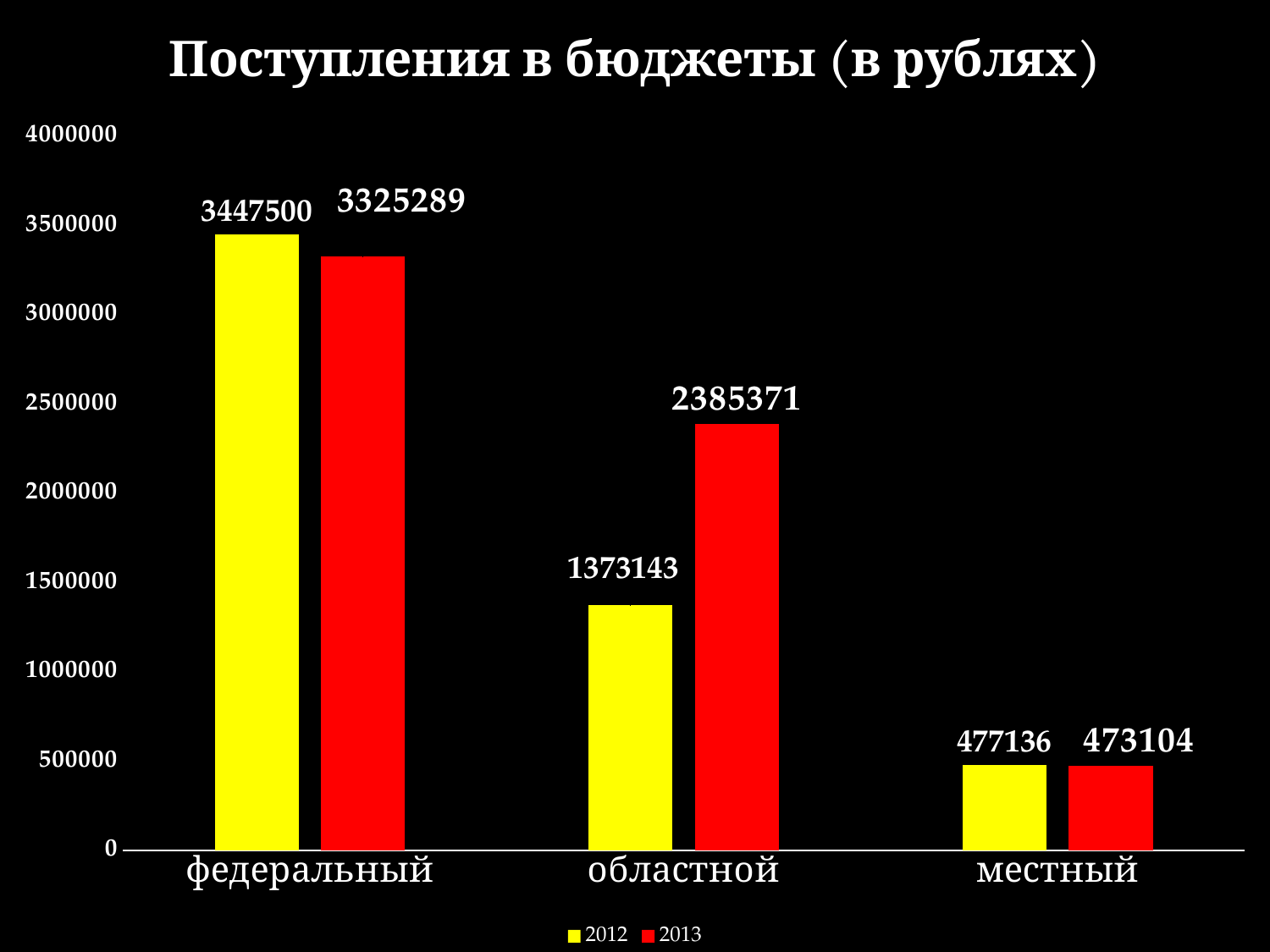

### Chart: Поступления в бюджеты (в рублях)

| Category | 2012 | 2013 |
|---|---|---|
| федеральный | 3447500.0 | 3325289.0 |
| областной | 1373143.0 | 2385371.0 |
| местный | 477136.0 | 473104.0 |